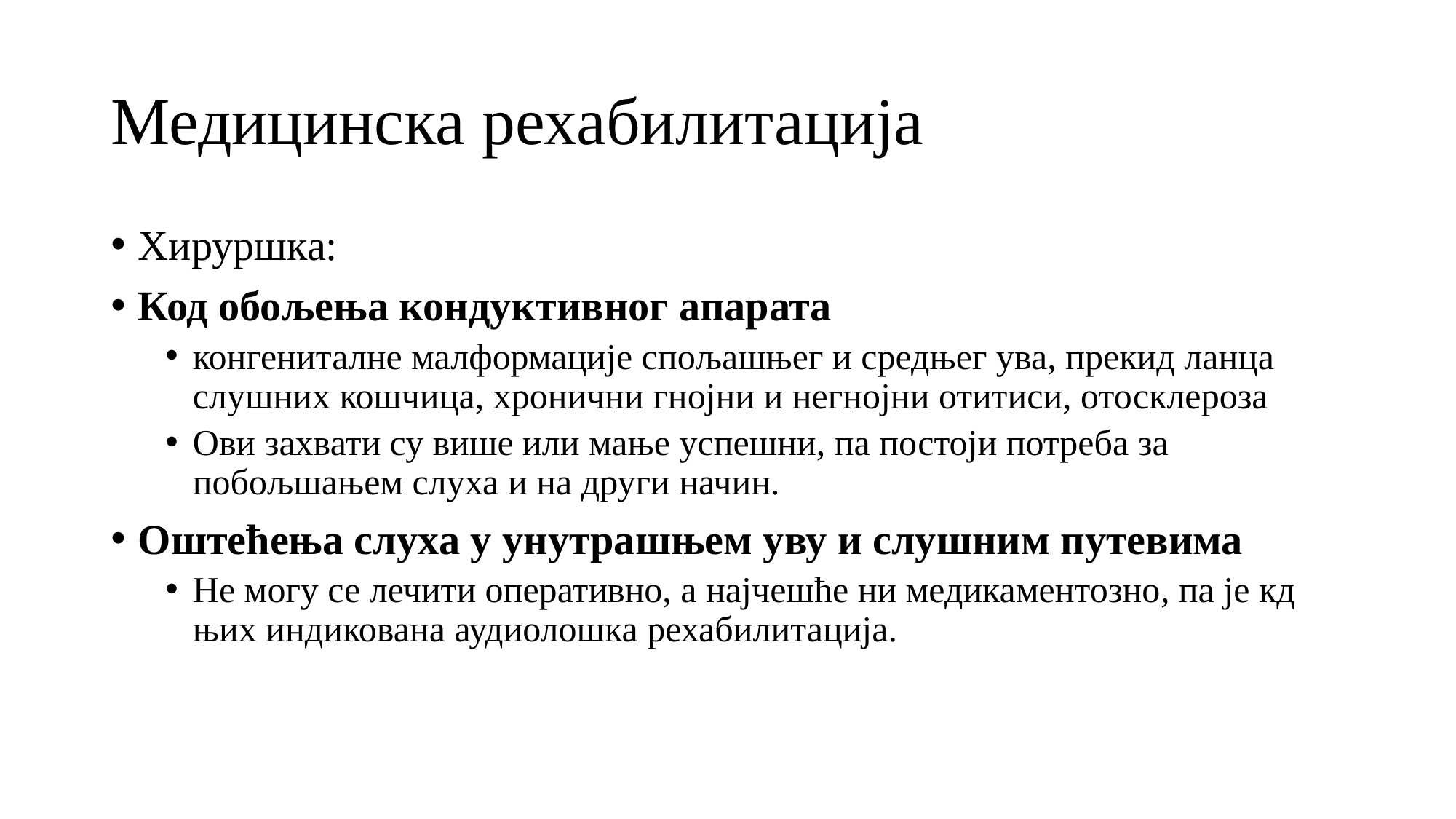

# Медицинска рехабилитација
Хируршка:
Код обољења кондуктивног апарата
конгениталне малформације спољашњег и средњег ува, прекид ланца слушних кошчица, хронични гнојни и негнојни отитиси, отосклероза
Ови захвати су више или мање успешни, па постоји потреба за побољшањем слуха и на други начин.
Оштећења слуха у унутрашњем уву и слушним путевима
Не могу се лечити оперативно, а најчешће ни медикаментозно, па је кд њих индикована аудиолошка рехабилитација.